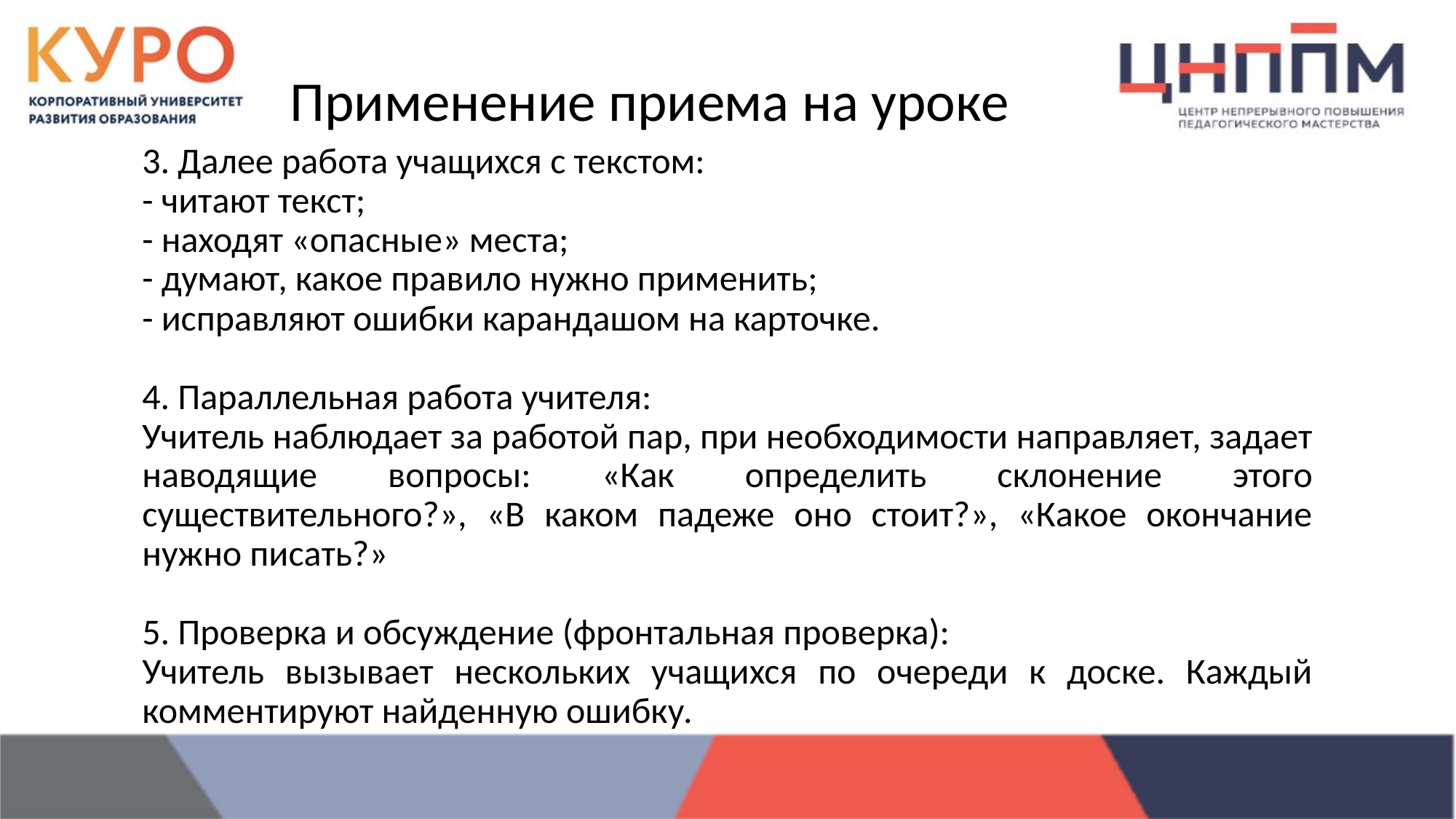

# Применение приема на уроке
3. Далее работа учащихся с текстом:
- читают текст;
- находят «опасные» места;
- думают, какое правило нужно применить;
- исправляют ошибки карандашом на карточке.

4. Параллельная работа учителя:
Учитель наблюдает за работой пар, при необходимости направляет, задает наводящие вопросы: «Как определить склонение этого существительного?», «В каком падеже оно стоит?», «Какое окончание нужно писать?»

5. Проверка и обсуждение (фронтальная проверка):
Учитель вызывает нескольких учащихся по очереди к доске. Каждый комментируют найденную ошибку.